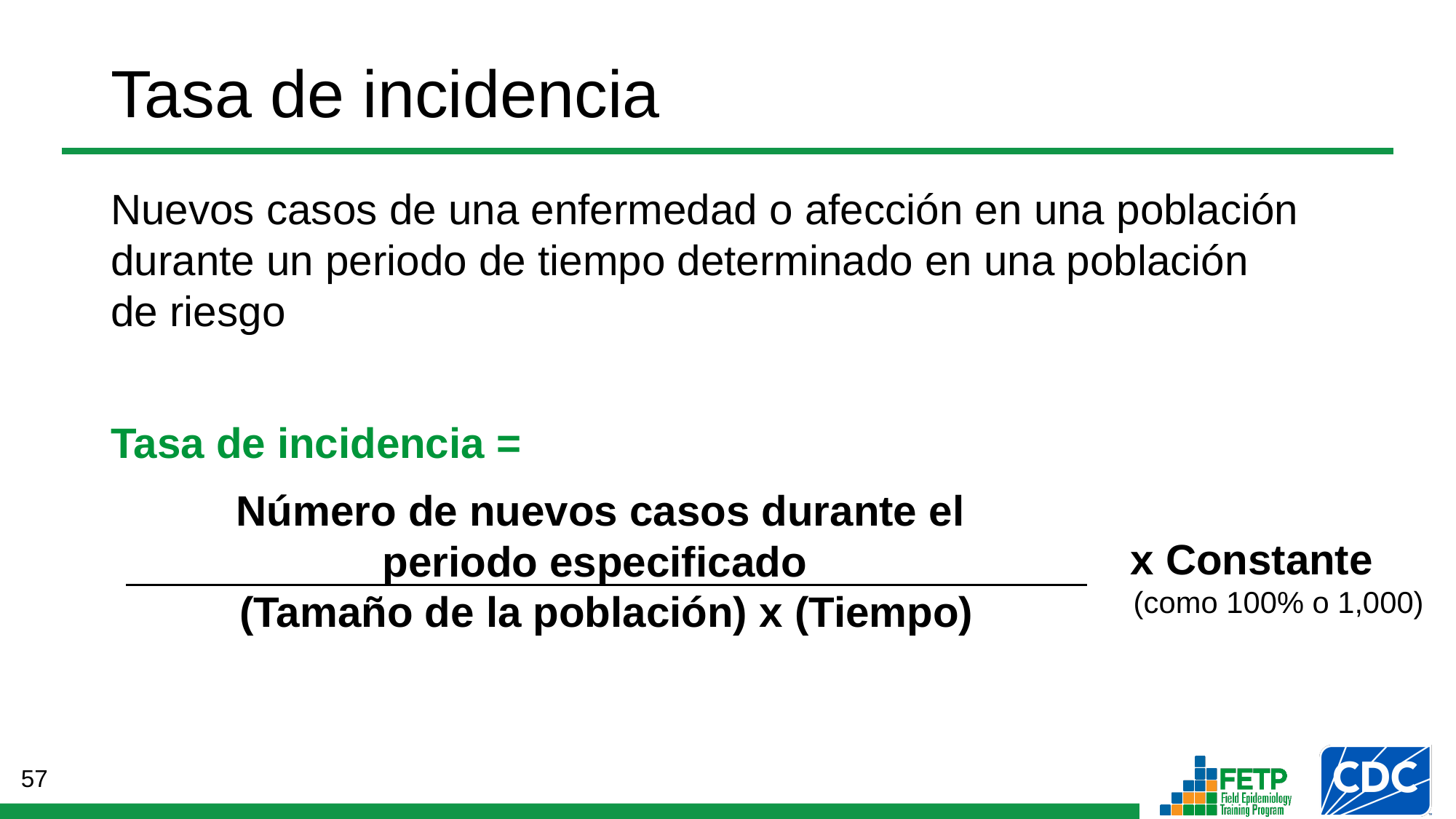

# Tasa de incidencia
Nuevos casos de una enfermedad o afección en una población durante un periodo de tiempo determinado en una población
de riesgo

Tasa de incidencia =

Número de nuevos casos durante el
periodo especificado
(Tamaño de la población) x (Tiempo)
x Constante
(como 100% o 1,000)